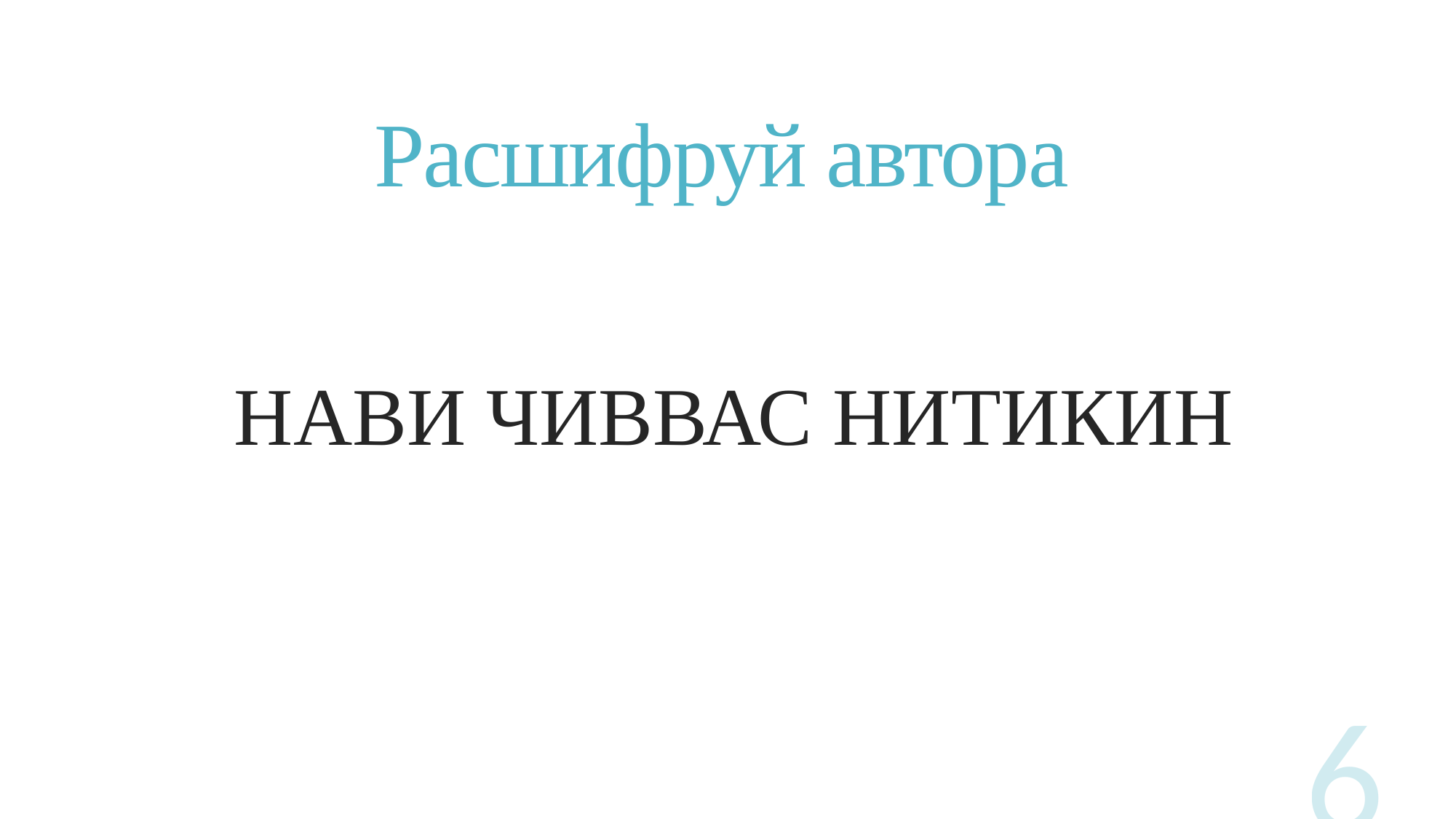

# Расшифруй автора
НАВИ ЧИВВАС НИТИКИН
6